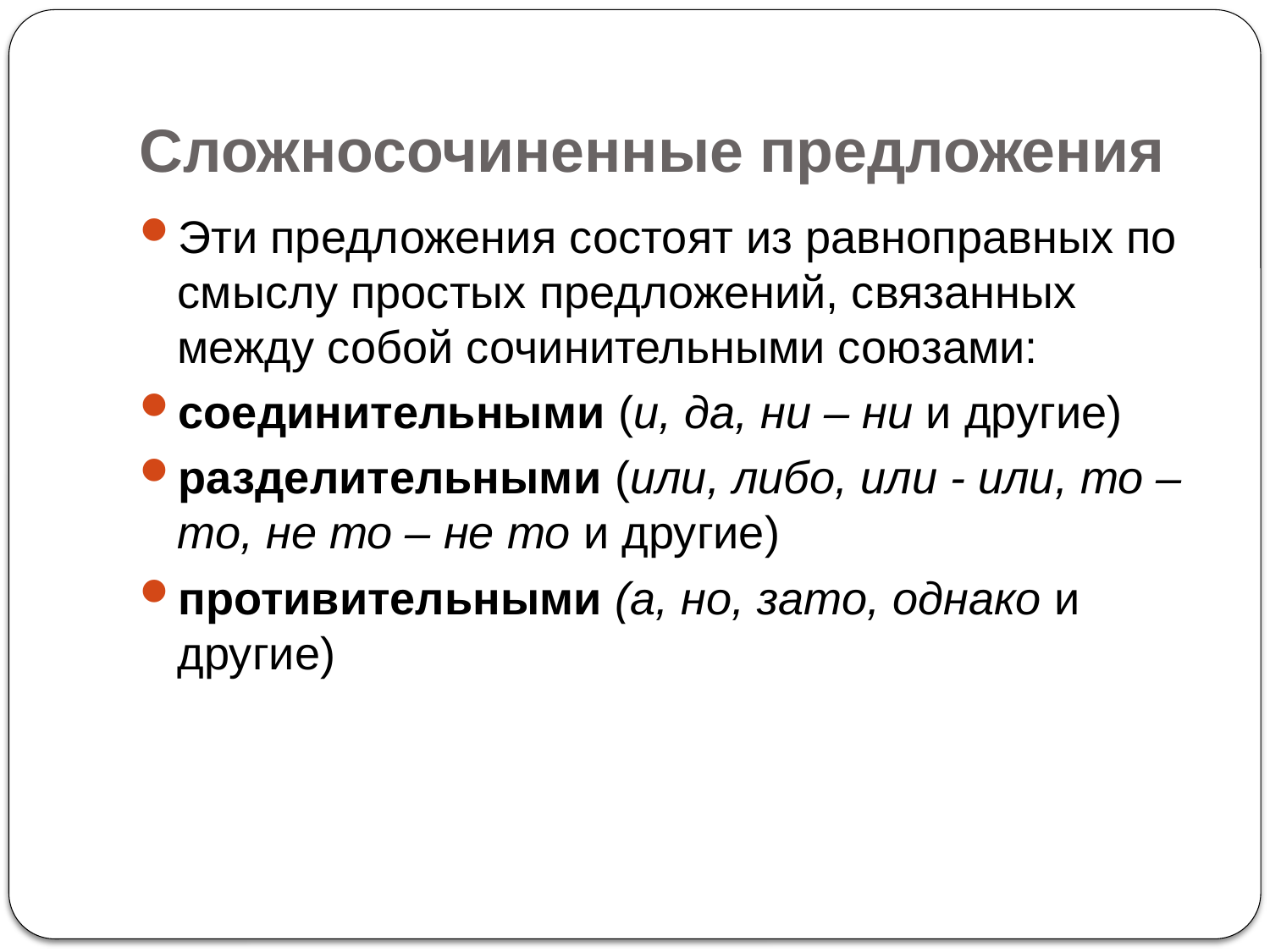

# Сложносочиненные предложения
Эти предложения состоят из равноправных по смыслу простых предложений, связанных между собой сочинительными союзами:
соединительными (и, да, ни – ни и другие)
разделительными (или, либо, или - или, то – то, не то – не то и другие)
противительными (а, но, зато, однако и другие)